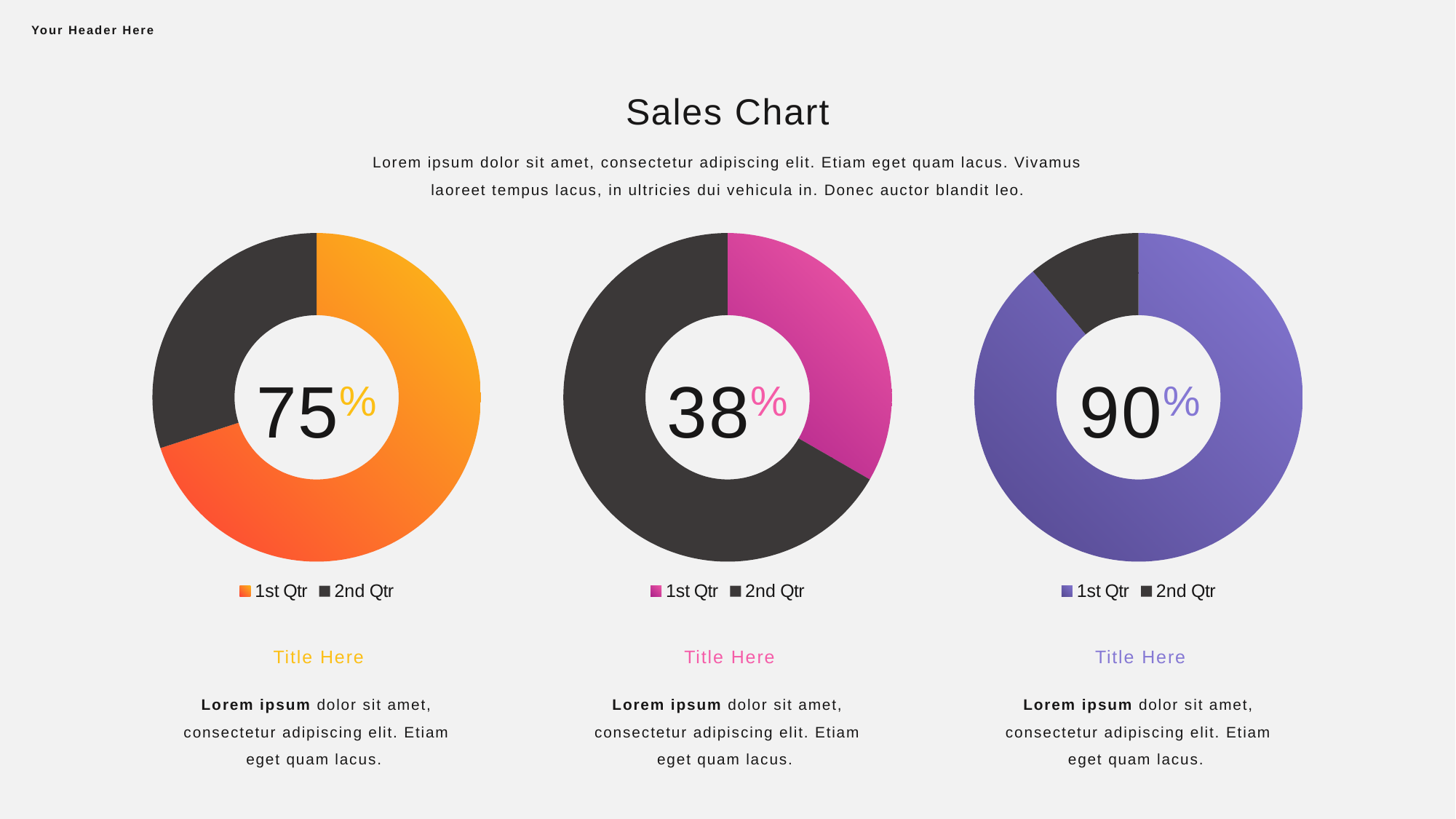

Your Header Here
Sales Chart
Lorem ipsum dolor sit amet, consectetur adipiscing elit. Etiam eget quam lacus. Vivamus laoreet tempus lacus, in ultricies dui vehicula in. Donec auctor blandit leo.

### Chart

| Category | Sales |
|---|---|
| 1st Qtr | 7.0 |
| 2nd Qtr | 3.0 |

### Chart

| Category | Sales |
|---|---|
| 1st Qtr | 3.0 |
| 2nd Qtr | 6.0 |

### Chart

| Category | Sales |
|---|---|
| 1st Qtr | 8.0 |
| 2nd Qtr | 1.0 |

75%
38%
90%
Title Here
Title Here
Title Here
Lorem ipsum dolor sit amet, consectetur adipiscing elit. Etiam eget quam lacus.
Lorem ipsum dolor sit amet, consectetur adipiscing elit. Etiam eget quam lacus.
Lorem ipsum dolor sit amet, consectetur adipiscing elit. Etiam eget quam lacus.